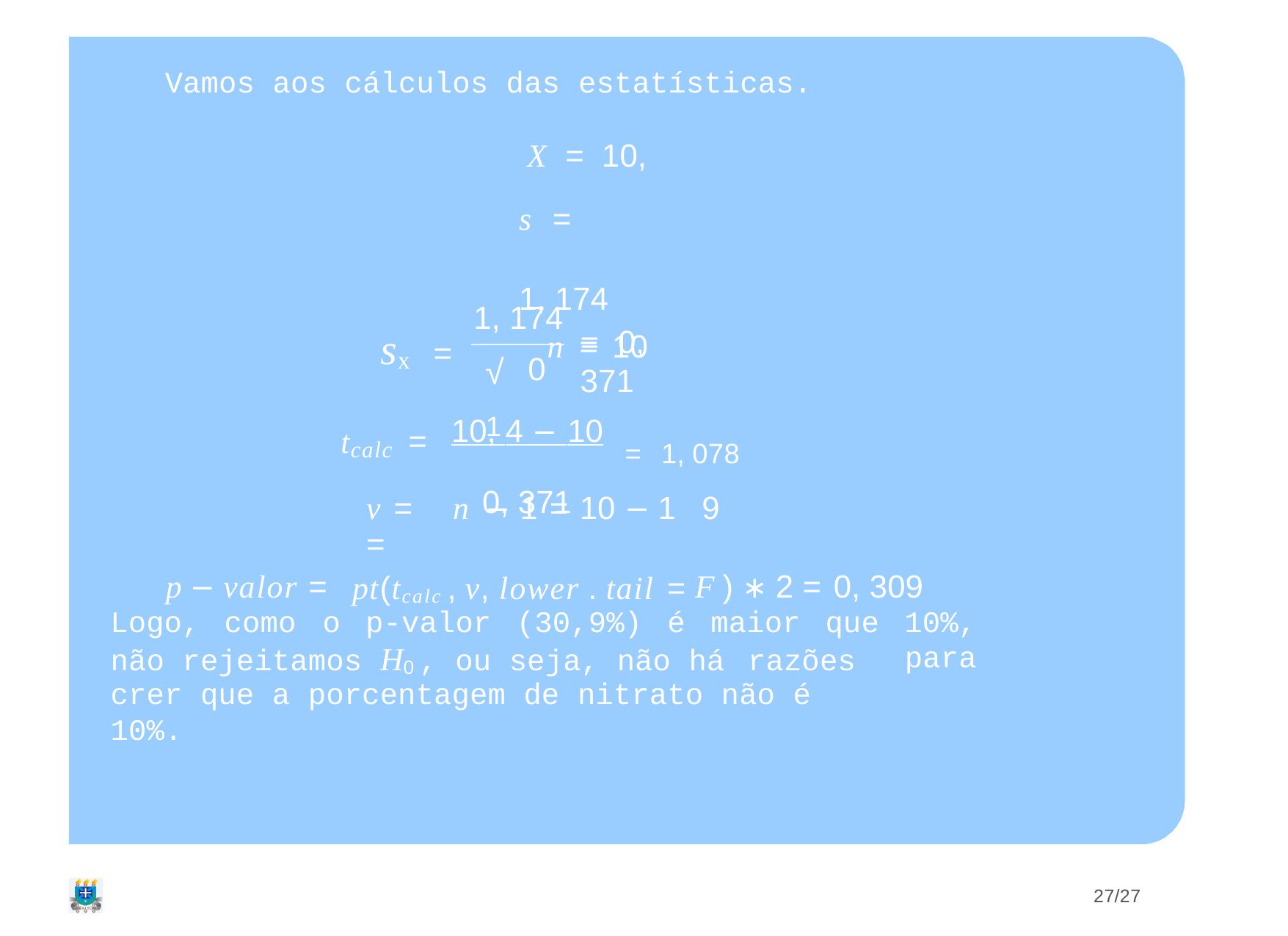

Vamos aos cálculos das estatísticas.

X	=	10,
s  =	1, 174
n  =	10
1, 174
sx 	=
=	0, 371

0
√1‾‾‾
10, 4 − 10	=	1, 078
0, 371
=
t
calc
|  | v = n − 1 = 10 − 1 = | 9 |  |
| --- | --- | --- | --- |
| p − valor = | pt(tcalc , v, lower . tail = | F ) ∗ 2 = | 0, 309 |
Logo, como
o p-valor (30,9%) é maior que 10%,
para
não rejeitamos H0 , ou seja, não há razões
crer que a porcentagem de nitrato não é 10%.

27/27